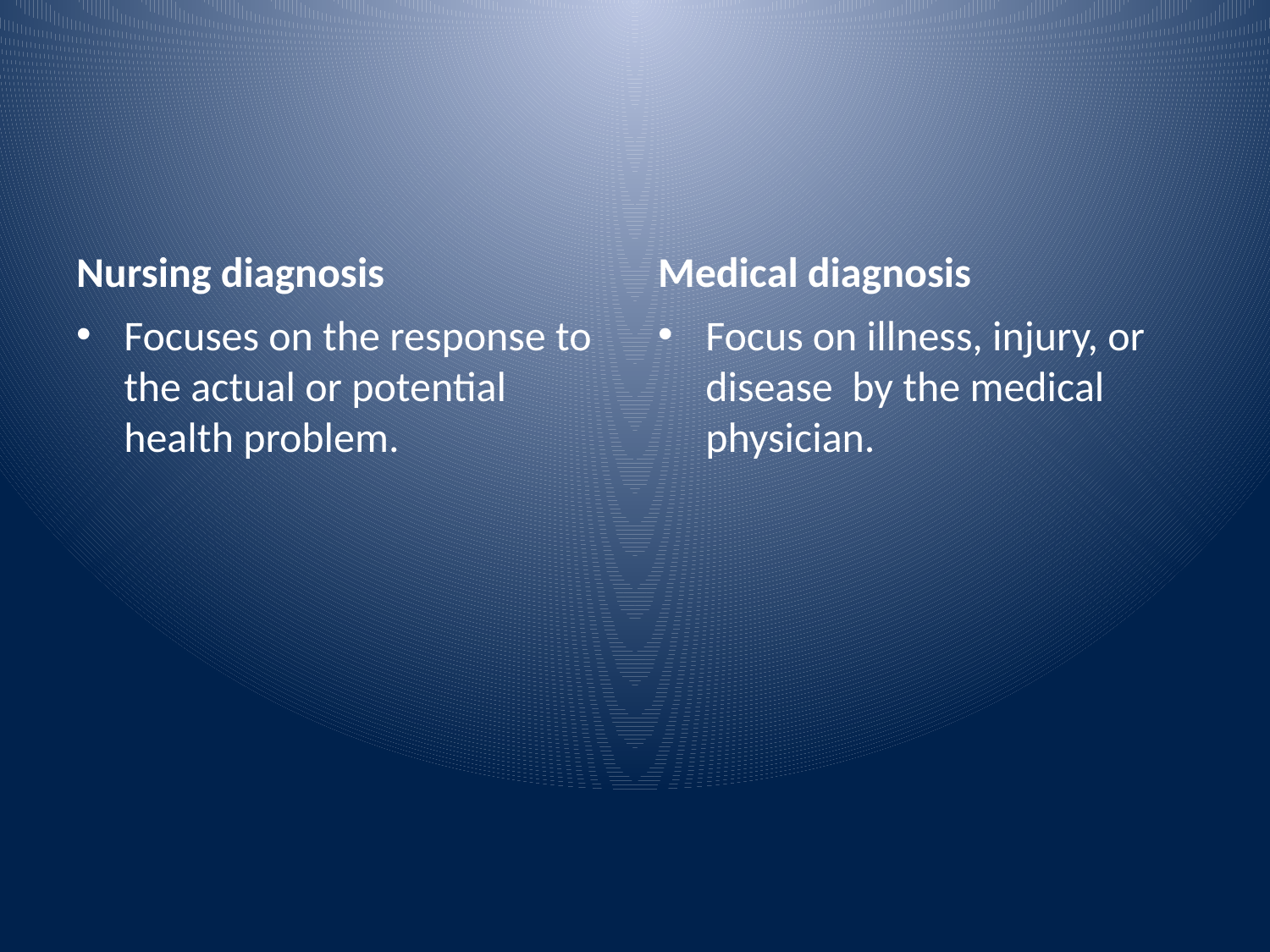

#
Nursing diagnosis
Medical diagnosis
Focuses on the response to the actual or potential health problem.
Focus on illness, injury, or disease  by the medical physician.